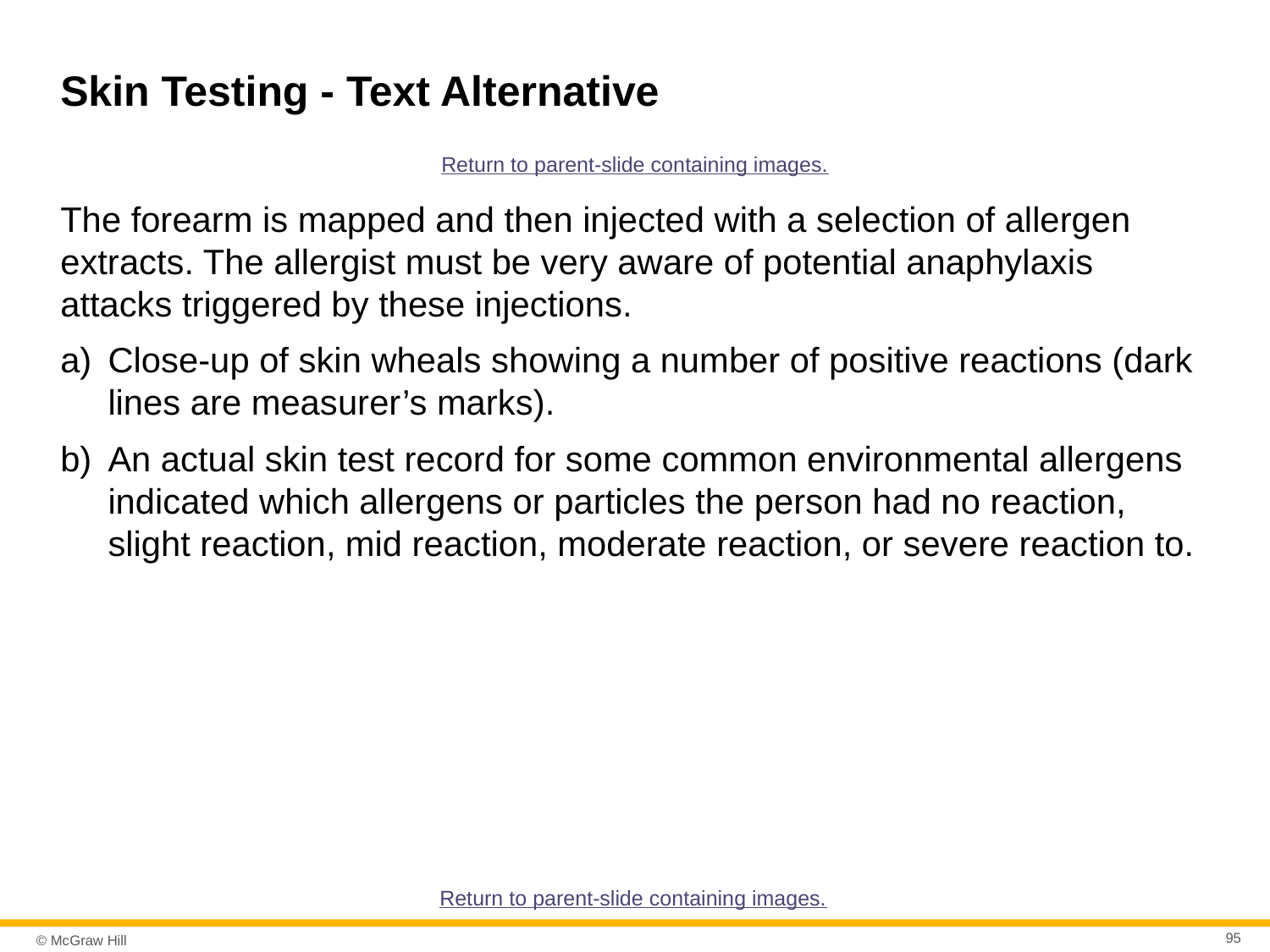

# Skin Testing - Text Alternative
Return to parent-slide containing images.
The forearm is mapped and then injected with a selection of allergen extracts. The allergist must be very aware of potential anaphylaxis attacks triggered by these injections.
Close-up of skin wheals showing a number of positive reactions (dark lines are measurer’s marks).
An actual skin test record for some common environmental allergens indicated which allergens or particles the person had no reaction, slight reaction, mid reaction, moderate reaction, or severe reaction to.
Return to parent-slide containing images.